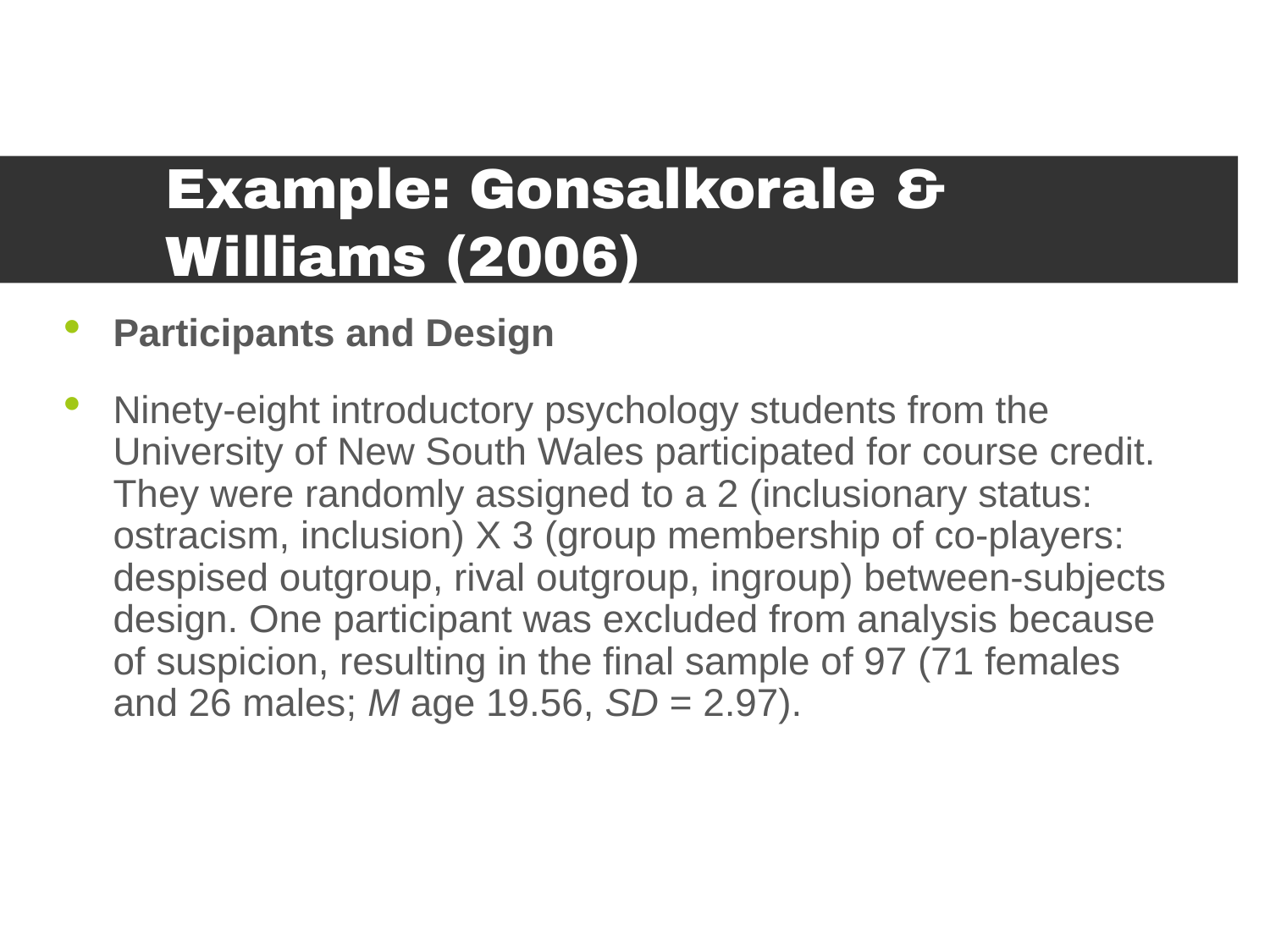

# Example: Gonsalkorale & Williams (2006)
Participants and Design
Ninety-eight introductory psychology students from the University of New South Wales participated for course credit. They were randomly assigned to a 2 (inclusionary status: ostracism, inclusion) X 3 (group membership of co-players: despised outgroup, rival outgroup, ingroup) between-subjects design. One participant was excluded from analysis because of suspicion, resulting in the final sample of 97 (71 females and 26 males; M age 19.56, SD = 2.97).